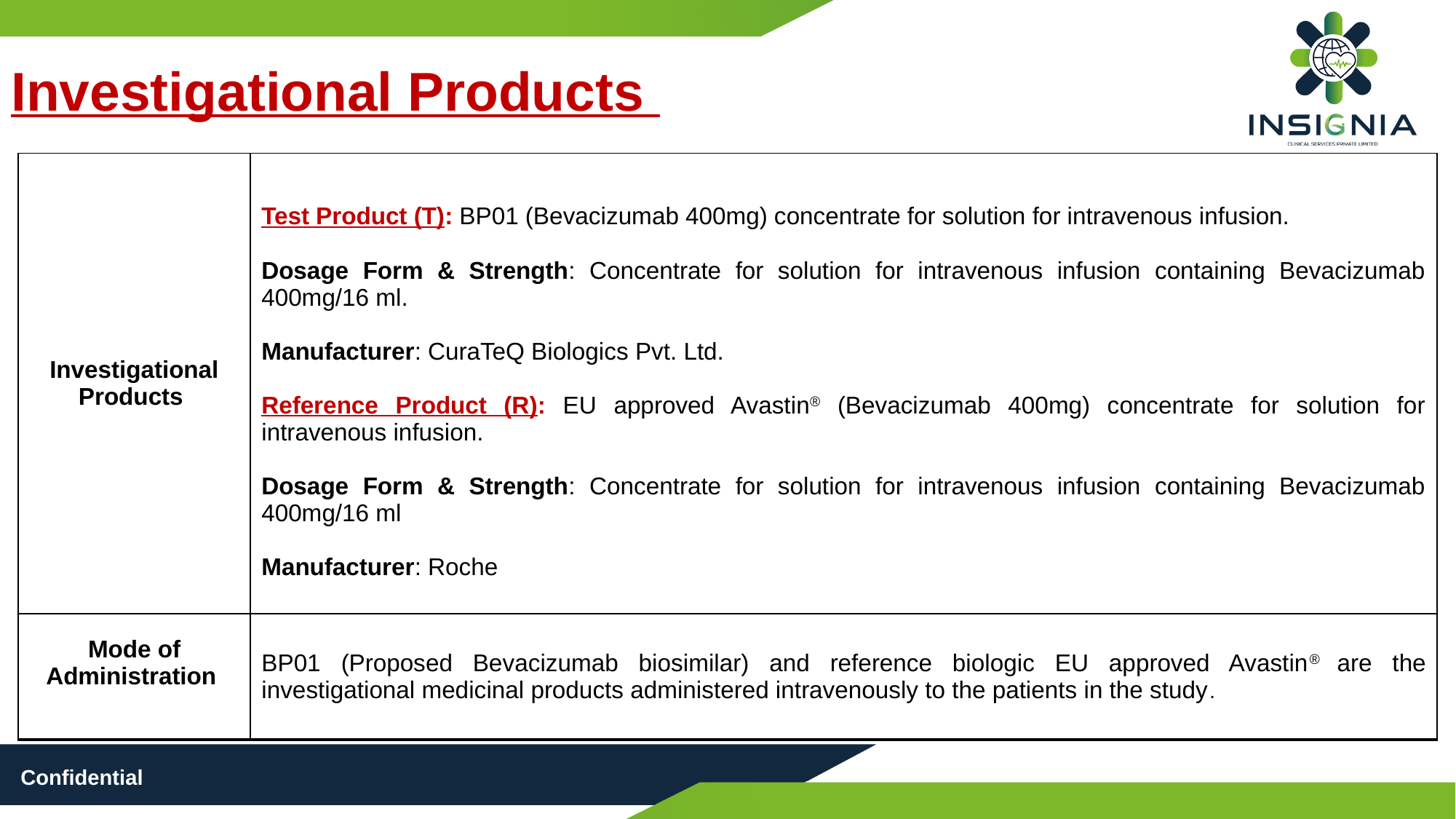

Investigational Products
| Investigational Products | Test Product (T): BP01 (Bevacizumab 400mg) concentrate for solution for intravenous infusion. Dosage Form & Strength: Concentrate for solution for intravenous infusion containing Bevacizumab 400mg/16 ml. Manufacturer: CuraTeQ Biologics Pvt. Ltd. Reference Product (R): EU approved Avastin® (Bevacizumab 400mg) concentrate for solution for intravenous infusion. Dosage Form & Strength: Concentrate for solution for intravenous infusion containing Bevacizumab 400mg/16 ml Manufacturer: Roche |
| --- | --- |
| Mode of Administration | BP01 (Proposed Bevacizumab biosimilar) and reference biologic EU approved Avastin® are the investigational medicinal products administered intravenously to the patients in the study. |
Confidential